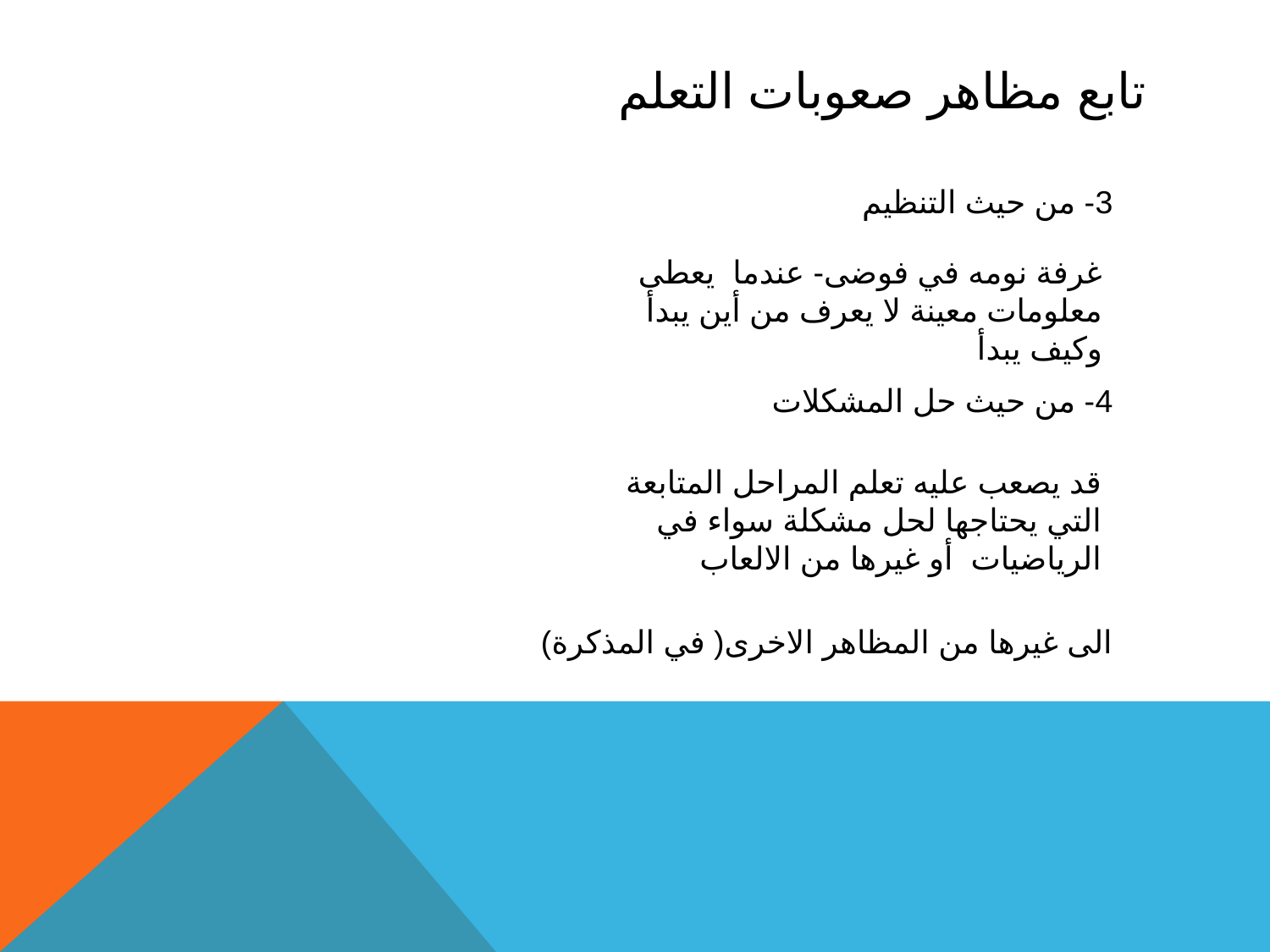

# تابع مظاهر صعوبات التعلم
3- من حيث التنظيم
غرفة نومه في فوضى- عندما  يعطى معلومات معينة لا يعرف من أين يبدأ وكيف يبدأ
4- من حيث حل المشكلات
قد يصعب عليه تعلم المراحل المتابعة التي يحتاجها لحل مشكلة سواء في الرياضيات  أو غيرها من الالعاب
الى غيرها من المظاهر الاخرى( في المذكرة)